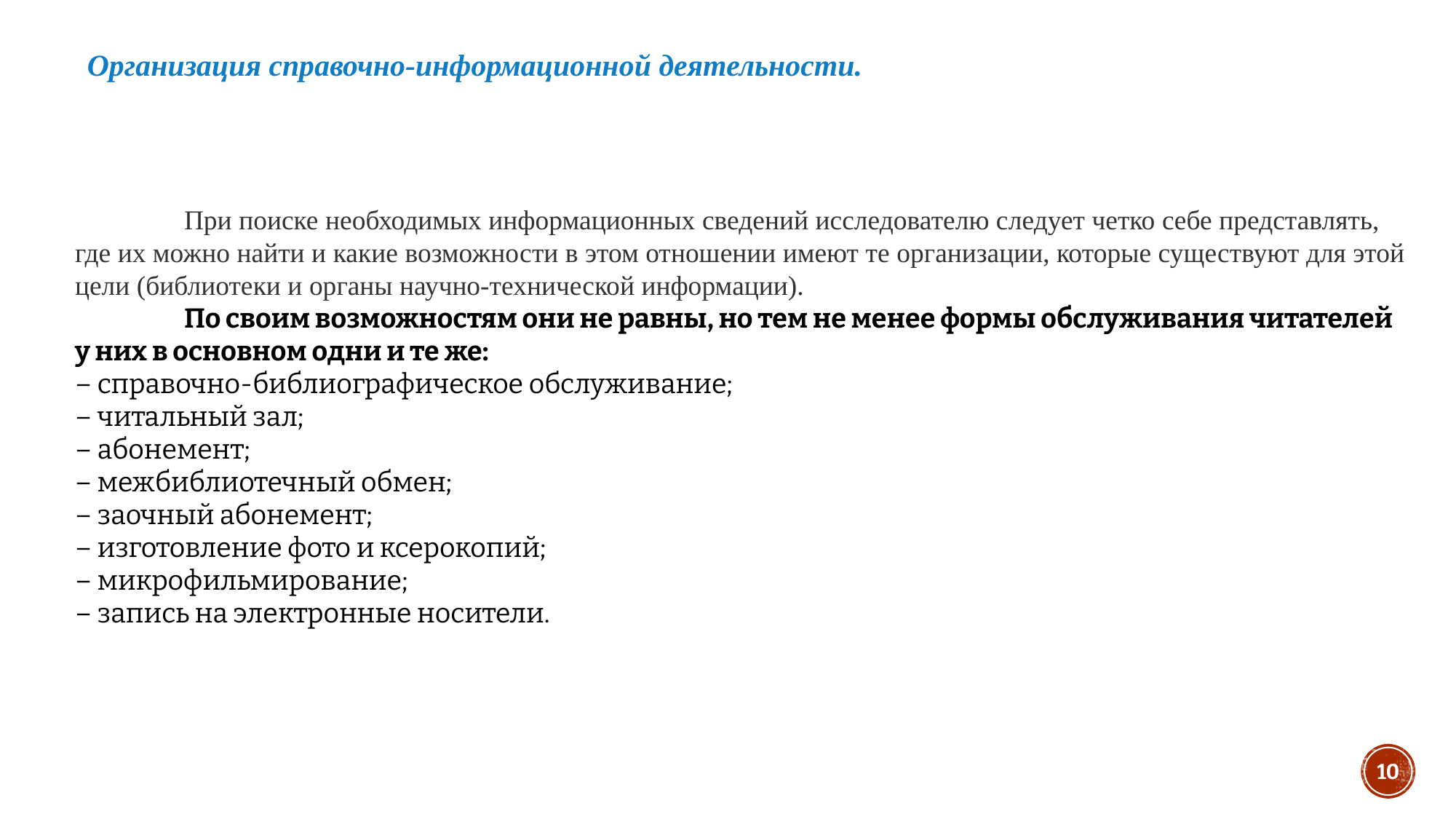

Организация справочно-информационной деятельности.
	При поиске необходимых информационных сведений исследователю следует четко себе представлять, где их можно найти и какие возможности в этом отношении имеют те организации, которые существуют для этой цели (библиотеки и органы научно-технической информации).
	По своим возможностям они не равны, но тем не менее формы обслуживания читателей у них в основном одни и те же:
– справочно-библиографическое обслуживание;
– читальный зал;
– абонемент;
– межбиблиотечный обмен;
– заочный абонемент;
– изготовление фото и ксерокопий;
– микрофильмирование;
– запись на электронные носители.

10